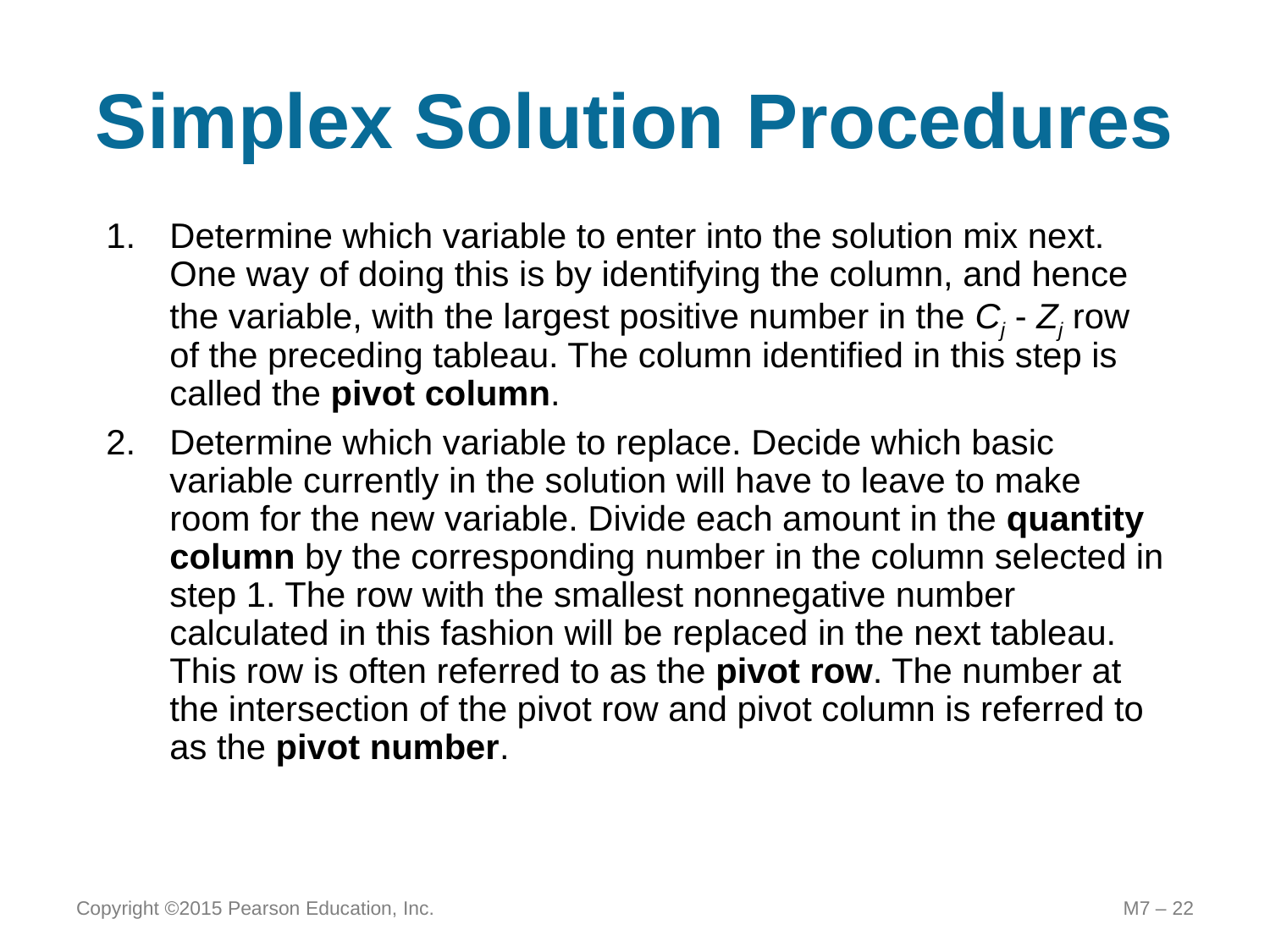

# Simplex Solution Procedures
Determine which variable to enter into the solution mix next. One way of doing this is by identifying the column, and hence the variable, with the largest positive number in the Cj - Zj row of the preceding tableau. The column identified in this step is called the pivot column.
Determine which variable to replace. Decide which basic variable currently in the solution will have to leave to make room for the new variable. Divide each amount in the quantity column by the corresponding number in the column selected in step 1. The row with the smallest nonnegative number calculated in this fashion will be replaced in the next tableau. This row is often referred to as the pivot row. The number at the intersection of the pivot row and pivot column is referred to as the pivot number.
Copyright ©2015 Pearson Education, Inc.
M7 – 22